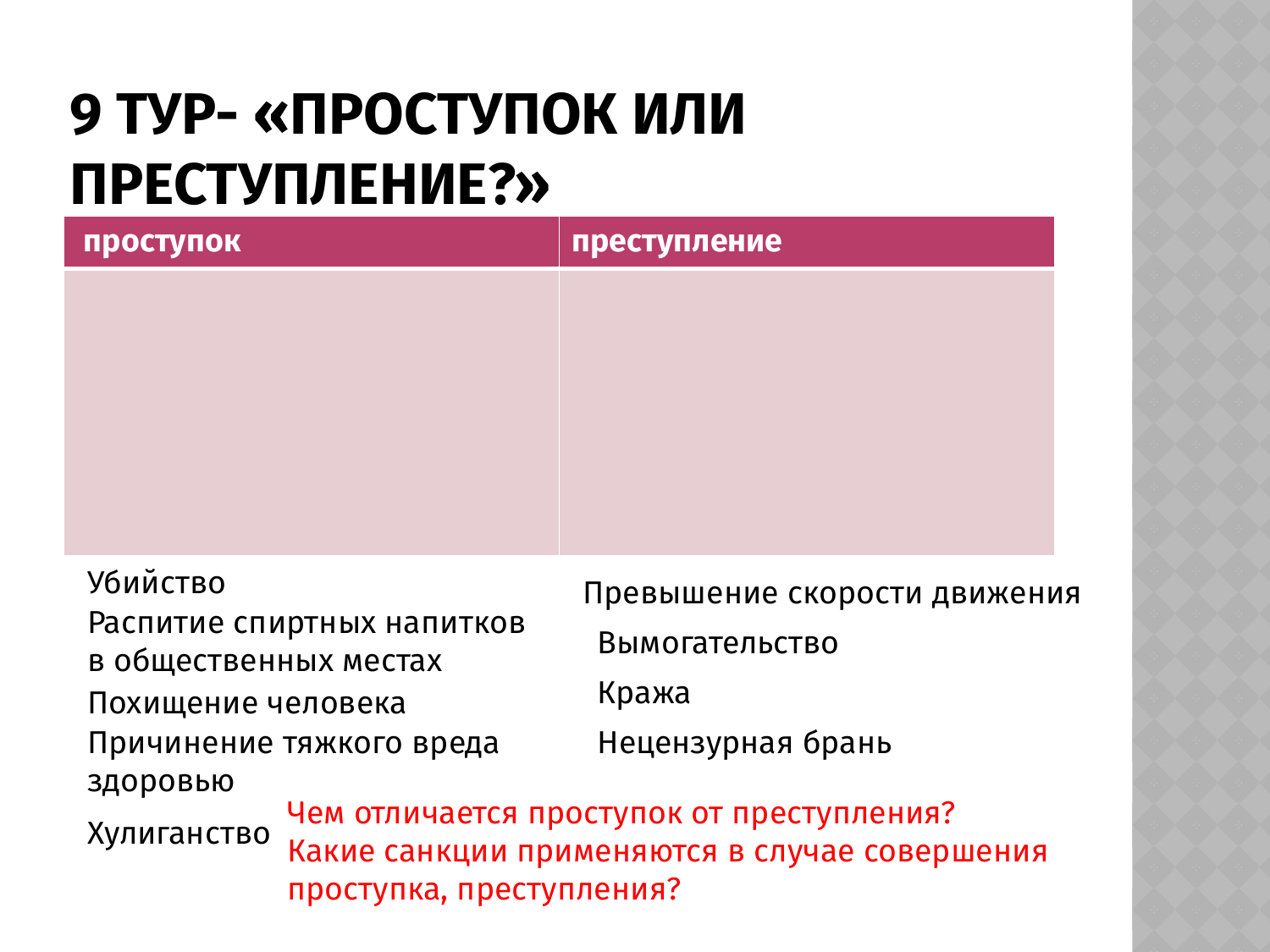

# 9 тур- «проступок или преступление?»
| проступок | преступление |
| --- | --- |
|  |  |

Убийство
Превышение скорости движения
Распитие спиртных напитков
в общественных местах
Вымогательство
Кража
Похищение человека
Причинение тяжкого вреда
здоровью
Нецензурная брань
Чем отличается проступок от преступления?
Какие санкции применяются в случае совершения проступка, преступления?
Хулиганство